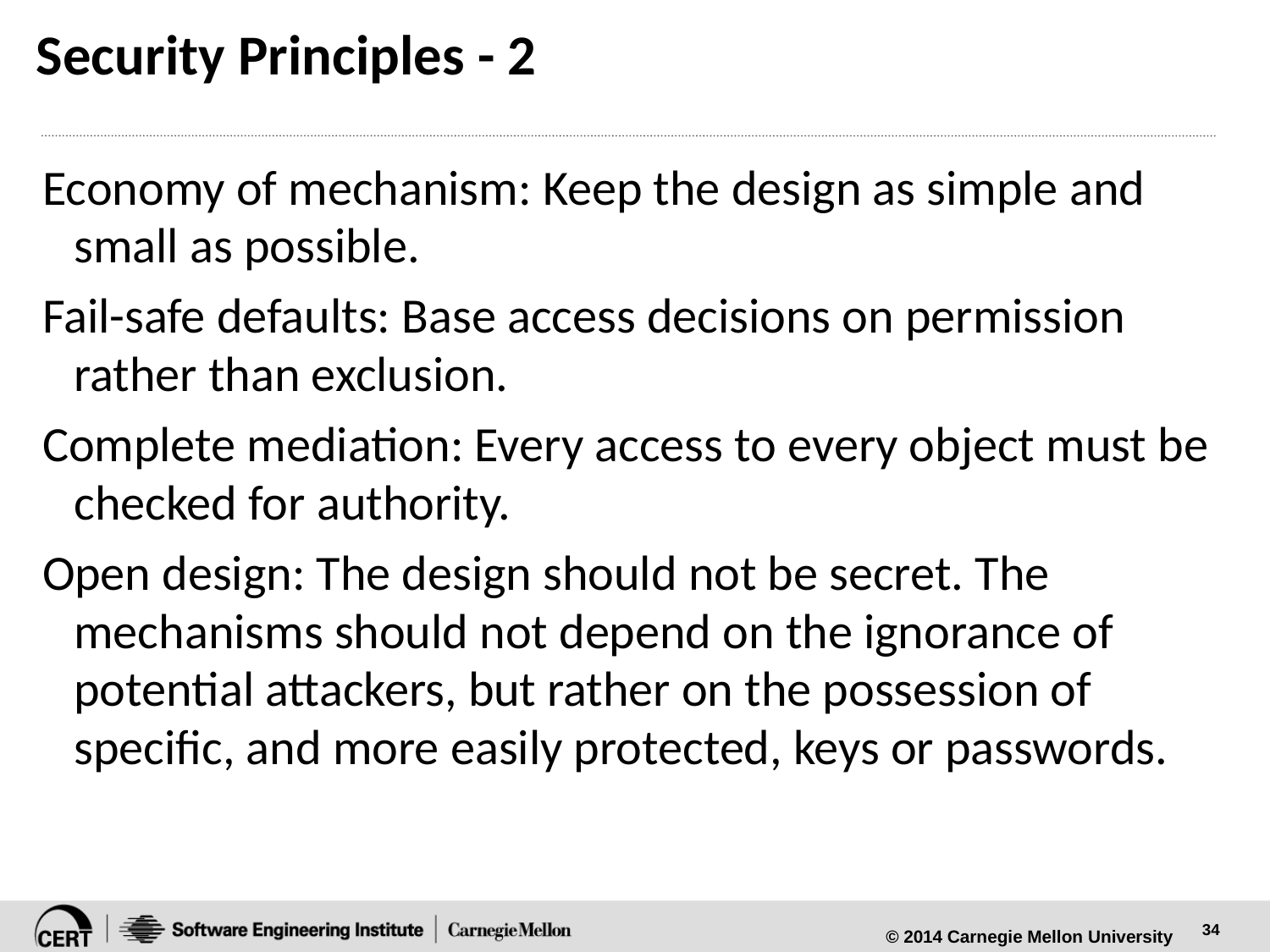

# Security Principles - 2
Economy of mechanism: Keep the design as simple and small as possible.
Fail-safe defaults: Base access decisions on permission rather than exclusion.
Complete mediation: Every access to every object must be checked for authority.
Open design: The design should not be secret. The mechanisms should not depend on the ignorance of potential attackers, but rather on the possession of specific, and more easily protected, keys or passwords.